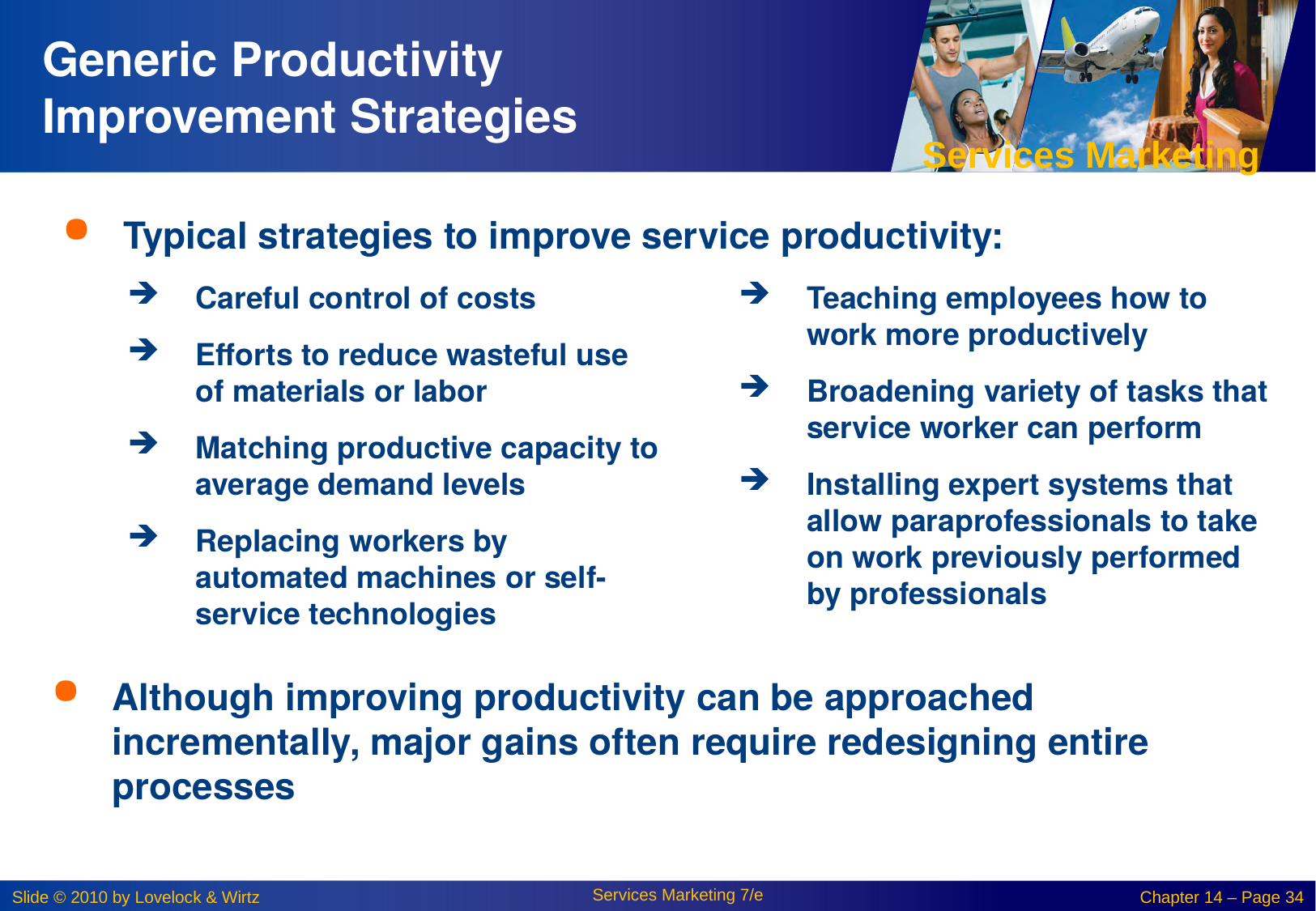

# Generic Productivity Improvement Strategies
Typical strategies to improve service productivity:
Careful control of costs
Efforts to reduce wasteful use of materials or labor
Matching productive capacity to average demand levels
Replacing workers by automated machines or self-service technologies
Teaching employees how to work more productively
Broadening variety of tasks that service worker can perform
Installing expert systems that allow paraprofessionals to take on work previously performed by professionals
Although improving productivity can be approached incrementally, major gains often require redesigning entire processes